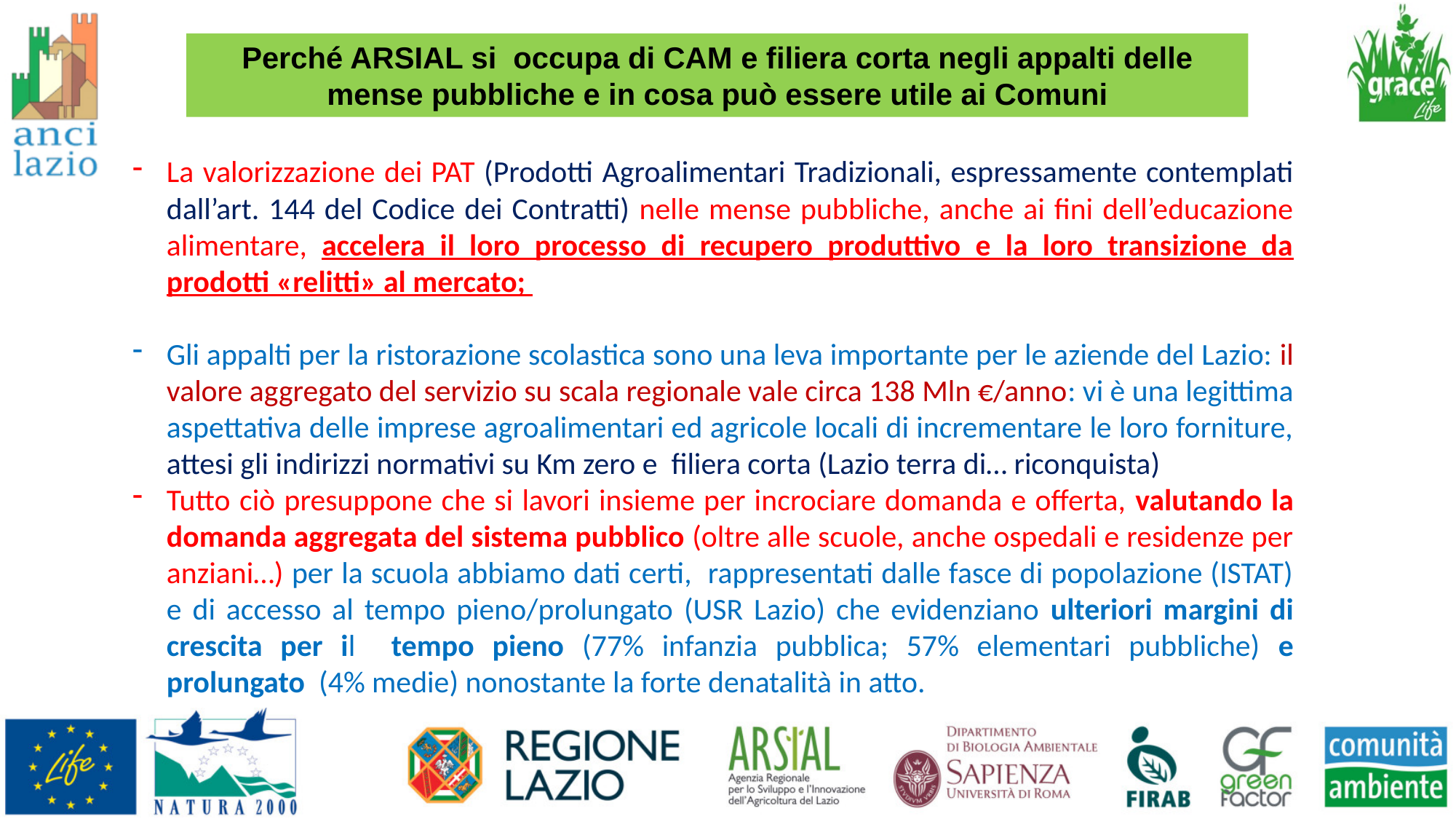

Perché ARSIAL si  occupa di CAM e filiera corta negli appalti delle mense pubbliche e in cosa può essere utile ai Comuni

La valorizzazione dei PAT (Prodotti Agroalimentari Tradizionali, espressamente contemplati dall’art. 144 del Codice dei Contratti) nelle mense pubbliche, anche ai fini dell’educazione alimentare, accelera il loro processo di recupero produttivo e la loro transizione da prodotti «relitti» al mercato;

Gli appalti per la ristorazione scolastica sono una leva importante per le aziende del Lazio: il valore aggregato del servizio su scala regionale vale circa 138 Mln €/anno: vi è una legittima aspettativa delle imprese agroalimentari ed agricole locali di incrementare le loro forniture, attesi gli indirizzi normativi su Km zero e  filiera corta (Lazio terra di… riconquista)
Tutto ciò presuppone che si lavori insieme per incrociare domanda e offerta, valutando la domanda aggregata del sistema pubblico (oltre alle scuole, anche ospedali e residenze per anziani…) per la scuola abbiamo dati certi,  rappresentati dalle fasce di popolazione (ISTAT) e di accesso al tempo pieno/prolungato (USR Lazio) che evidenziano ulteriori margini di crescita per il  tempo pieno (77% infanzia pubblica; 57% elementari pubbliche) e prolungato  (4% medie) nonostante la forte denatalità in atto.